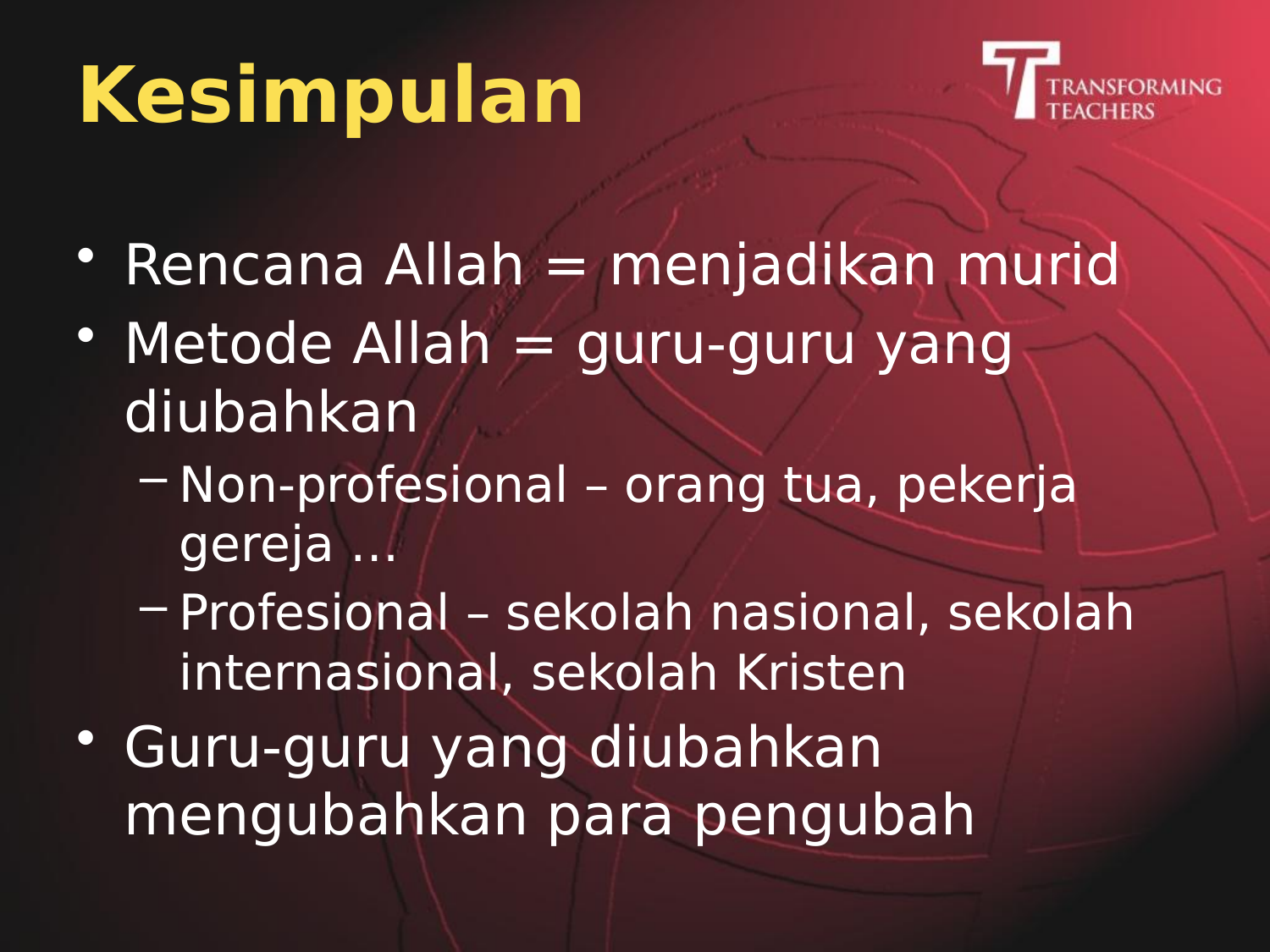

# Kesimpulan
Rencana Allah = menjadikan murid
Metode Allah = guru-guru yang diubahkan
Non-profesional – orang tua, pekerja gereja …
Profesional – sekolah nasional, sekolah internasional, sekolah Kristen
Guru-guru yang diubahkan mengubahkan para pengubah